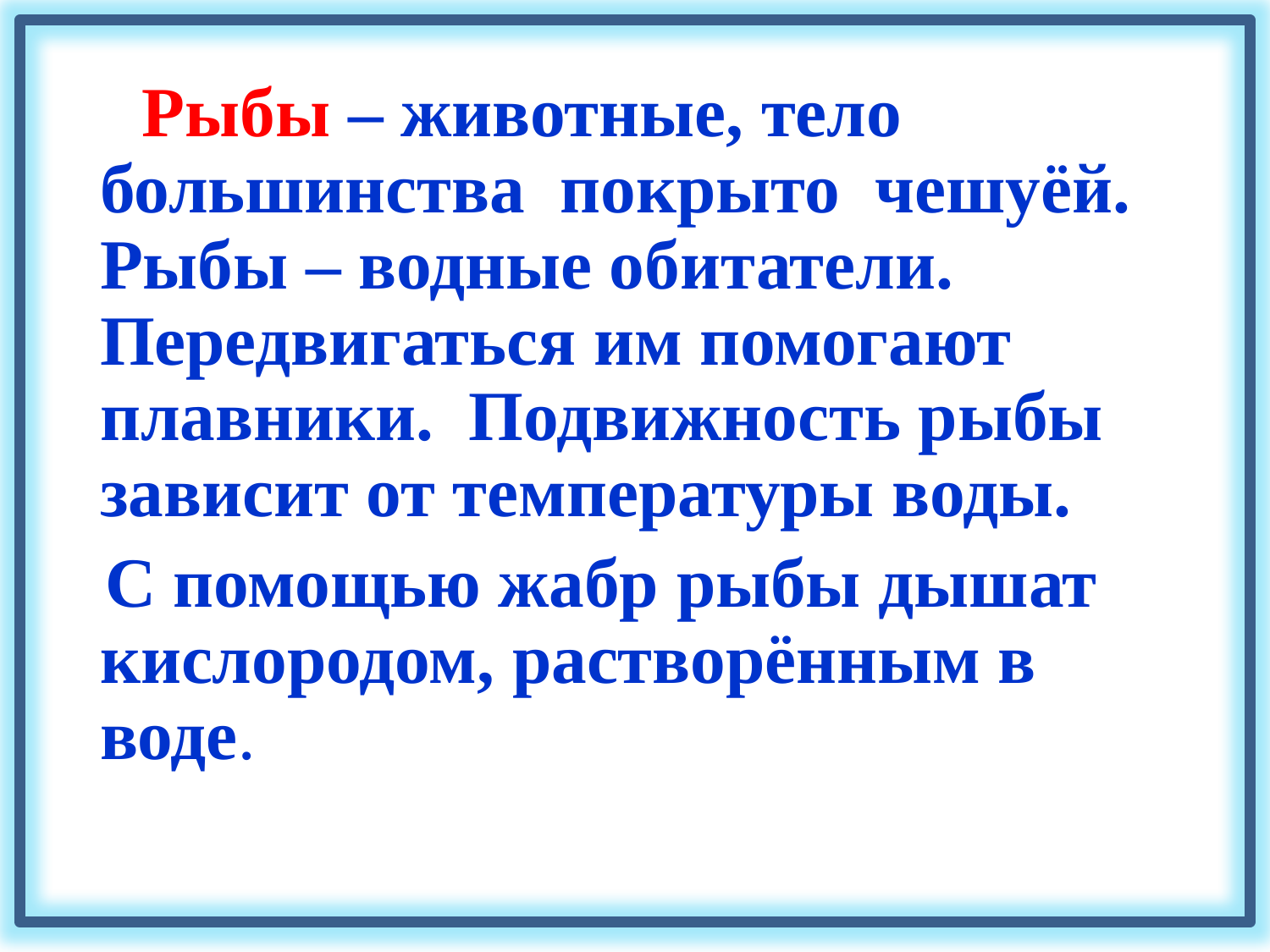

Рыбы – животные, тело большинства  покрыто  чешуёй. Рыбы – водные обитатели. Передвигаться им помогают плавники.  Подвижность рыбы зависит от температуры воды.
   С помощью жабр рыбы дышат кислородом, растворённым в воде.